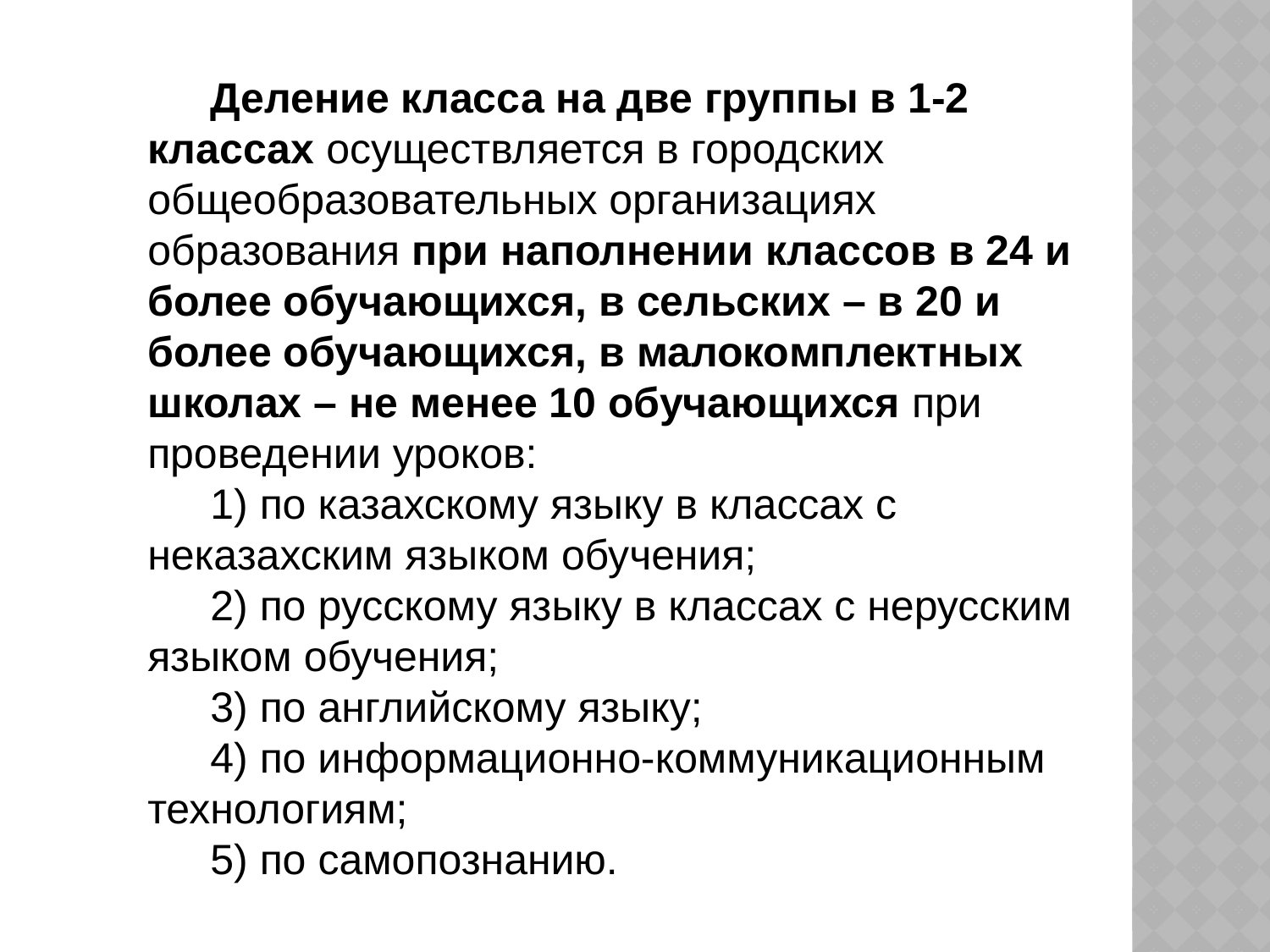

Деление класса на две группы в 1-2 классах осуществляется в городских общеобразовательных организациях образования при наполнении классов в 24 и более обучающихся, в сельских – в 20 и более обучающихся, в малокомплектных школах – не менее 10 обучающихся при проведении уроков:
1) по казахскому языку в классах с неказахским языком обучения;
2) по русскому языку в классах с нерусским языком обучения;
3) по английскому языку;
4) по информационно-коммуникационным технологиям;
5) по самопознанию.